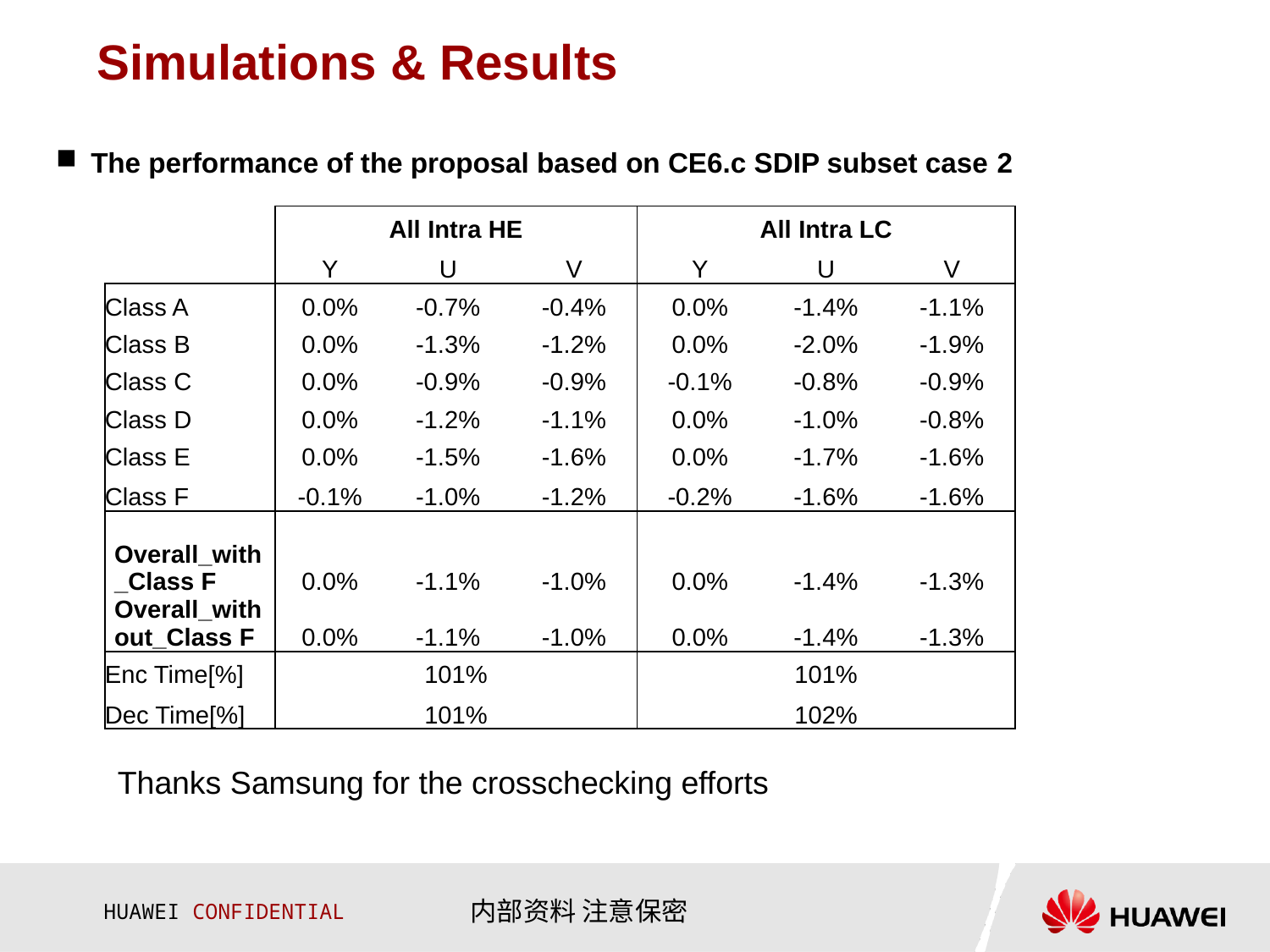

# Simulations & Results
The performance of the proposal based on CE6.c SDIP subset case 2

|  | All Intra HE |  |  | All Intra LC |  |  |
| --- | --- | --- | --- | --- | --- | --- |
|  | Y | U | V | Y | U | V |
| Class A | 0.0% | -0.7% | -0.4% | 0.0% | -1.4% | -1.1% |
| Class B | 0.0% | -1.3% | -1.2% | 0.0% | -2.0% | -1.9% |
| Class C | 0.0% | -0.9% | -0.9% | -0.1% | -0.8% | -0.9% |
| Class D | 0.0% | -1.2% | -1.1% | 0.0% | -1.0% | -0.8% |
| Class E | 0.0% | -1.5% | -1.6% | 0.0% | -1.7% | -1.6% |
| Class F | -0.1% | -1.0% | -1.2% | -0.2% | -1.6% | -1.6% |
| Overall\_with\_Class F | 0.0% | -1.1% | -1.0% | 0.0% | -1.4% | -1.3% |
| Overall\_without\_Class F | 0.0% | -1.1% | -1.0% | 0.0% | -1.4% | -1.3% |
| Enc Time[%] | 101% |  |  | 101% |  |  |
| Dec Time[%] | 101% |  |  | 102% |  |  |
Thanks Samsung for the crosschecking efforts